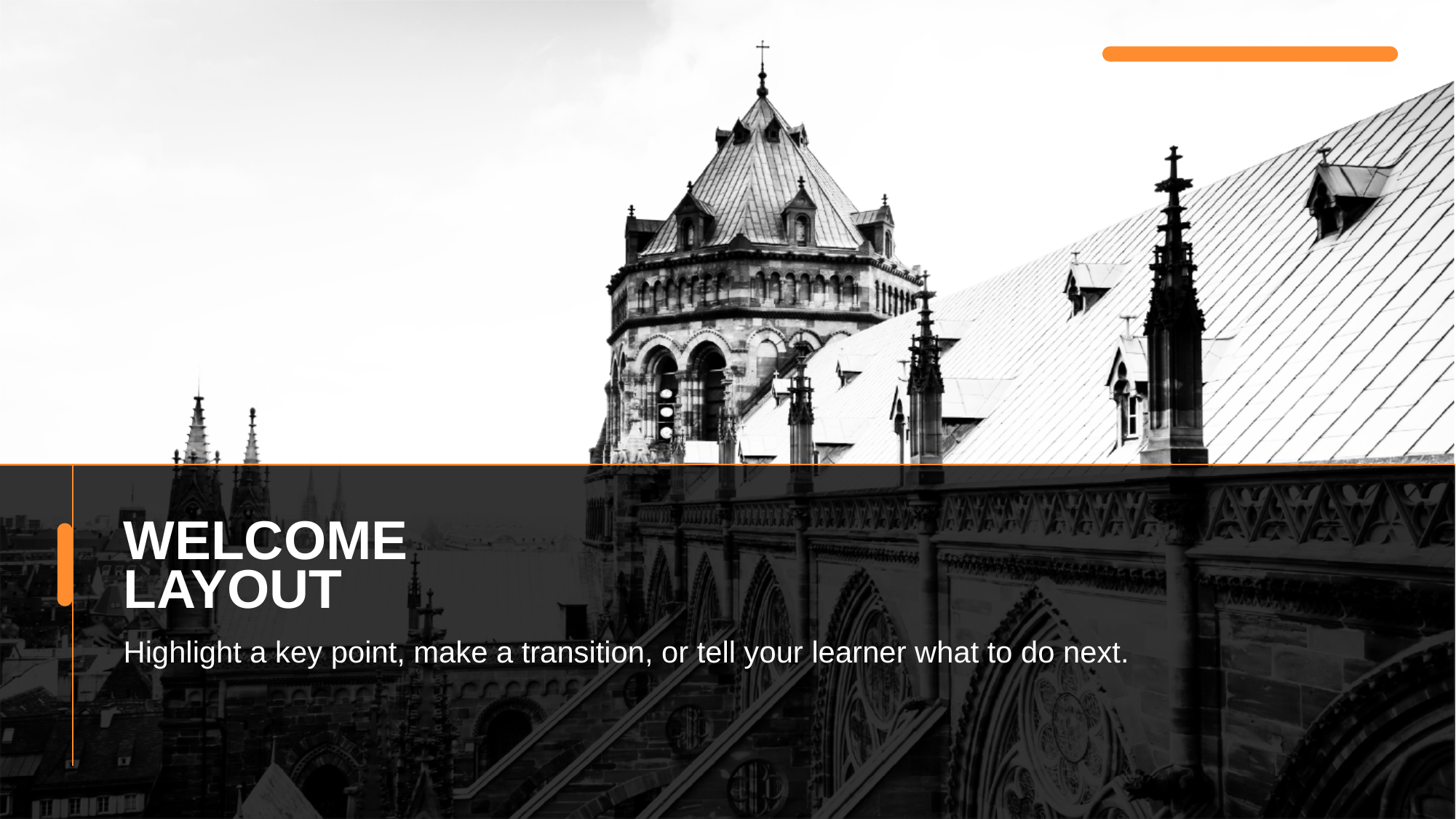

WELCOME LAYOUT

Highlight a key point, make a transition, or tell your learner what to do next.